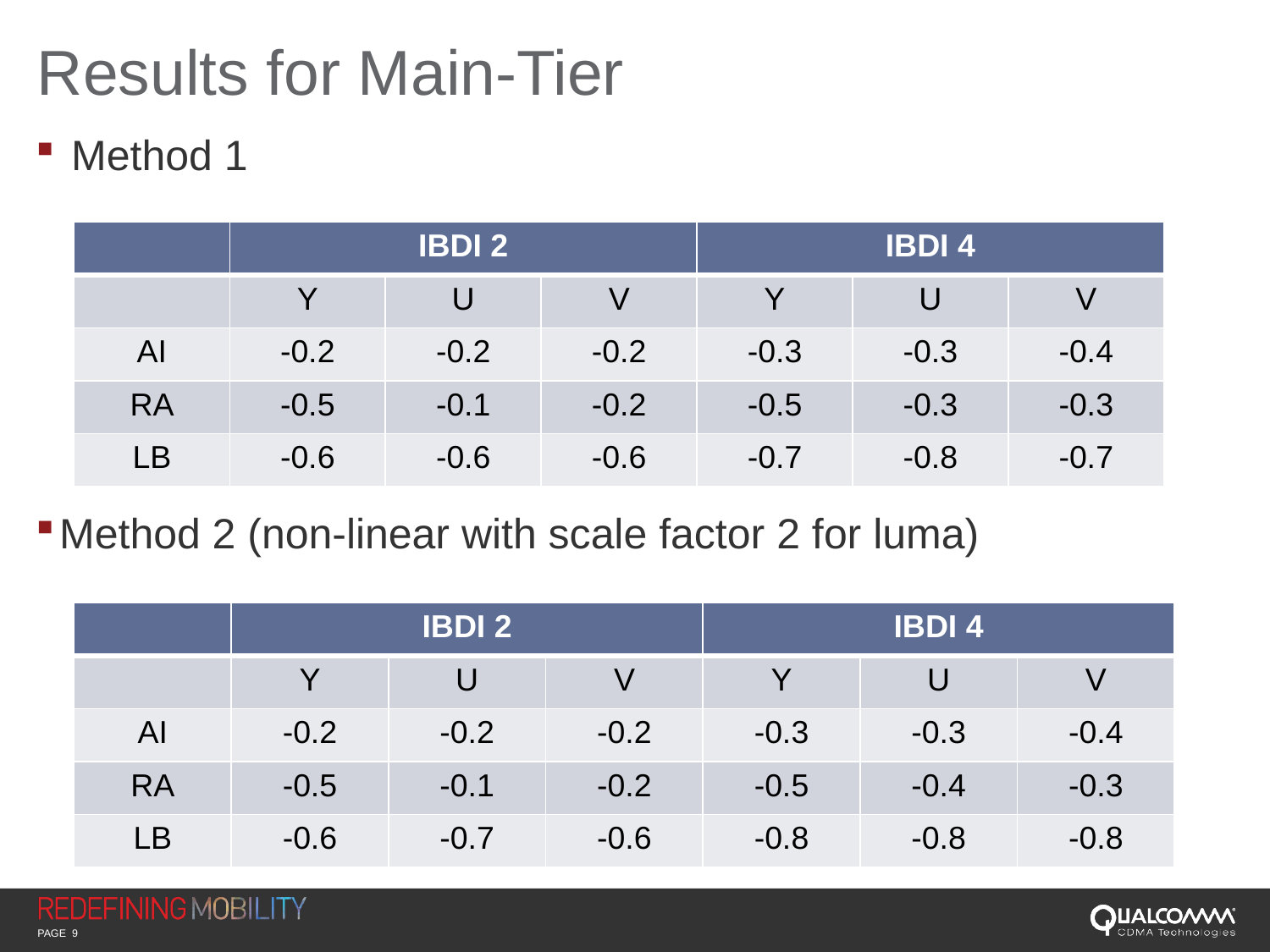

# Results for Main-Tier
 Method 1

Method 2 (non-linear with scale factor 2 for luma)
|  | IBDI 2 |  |  | IBDI 4 |  |  |
| --- | --- | --- | --- | --- | --- | --- |
|  | Y | U | V | Y | U | V |
| AI | -0.2 | -0.2 | -0.2 | -0.3 | -0.3 | -0.4 |
| RA | -0.5 | -0.1 | -0.2 | -0.5 | -0.3 | -0.3 |
| LB | -0.6 | -0.6 | -0.6 | -0.7 | -0.8 | -0.7 |
|  | IBDI 2 |  |  | IBDI 4 |  |  |
| --- | --- | --- | --- | --- | --- | --- |
|  | Y | U | V | Y | U | V |
| AI | -0.2 | -0.2 | -0.2 | -0.3 | -0.3 | -0.4 |
| RA | -0.5 | -0.1 | -0.2 | -0.5 | -0.4 | -0.3 |
| LB | -0.6 | -0.7 | -0.6 | -0.8 | -0.8 | -0.8 |